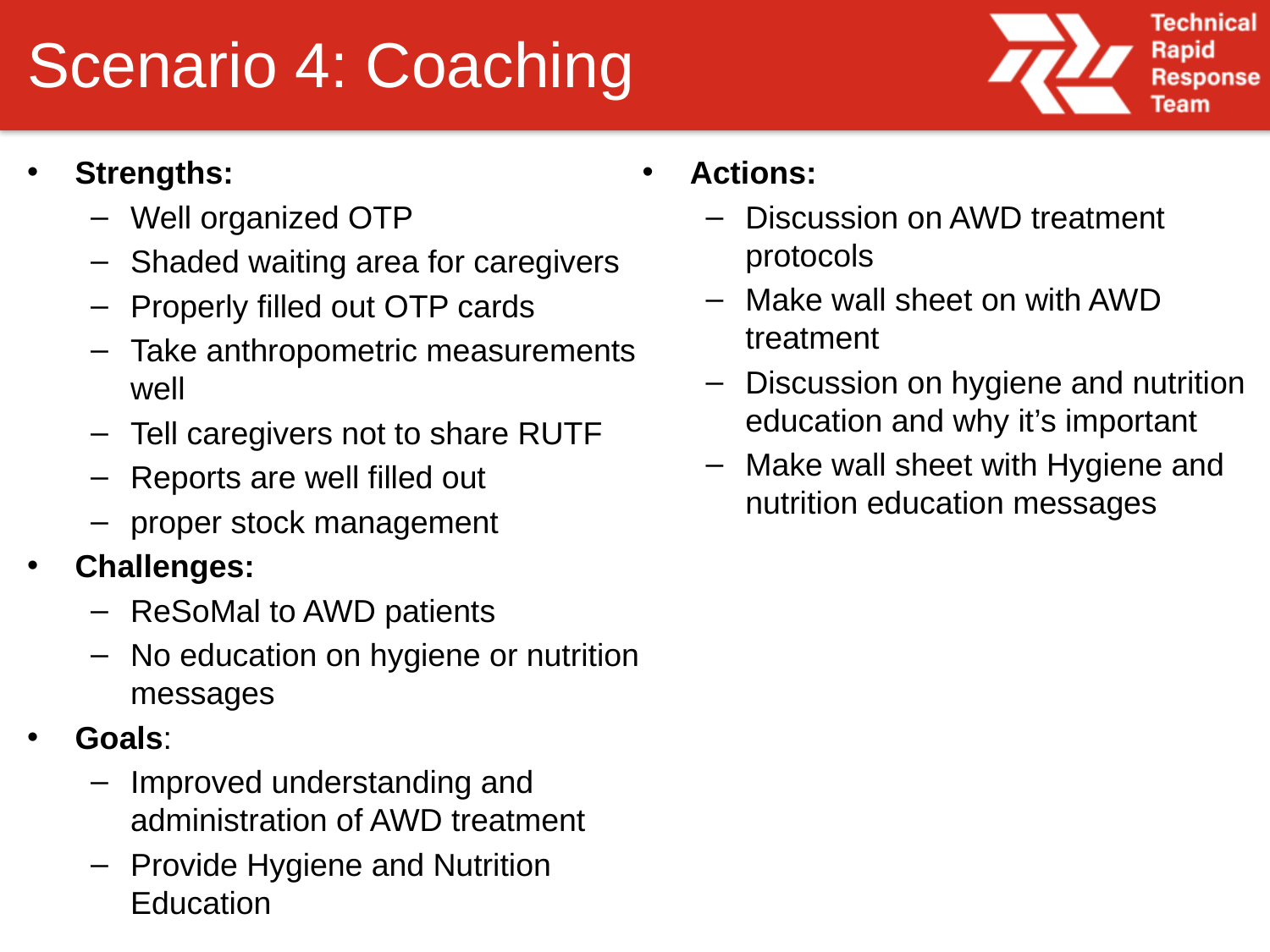

# Scenario 4: Coaching
Strengths:
Well organized OTP
Shaded waiting area for caregivers
Properly filled out OTP cards
Take anthropometric measurements well
Tell caregivers not to share RUTF
Reports are well filled out
proper stock management
Challenges:
ReSoMal to AWD patients
No education on hygiene or nutrition messages
Goals:
Improved understanding and administration of AWD treatment
Provide Hygiene and Nutrition Education
Actions:
Discussion on AWD treatment protocols
Make wall sheet on with AWD treatment
Discussion on hygiene and nutrition education and why it’s important
Make wall sheet with Hygiene and nutrition education messages